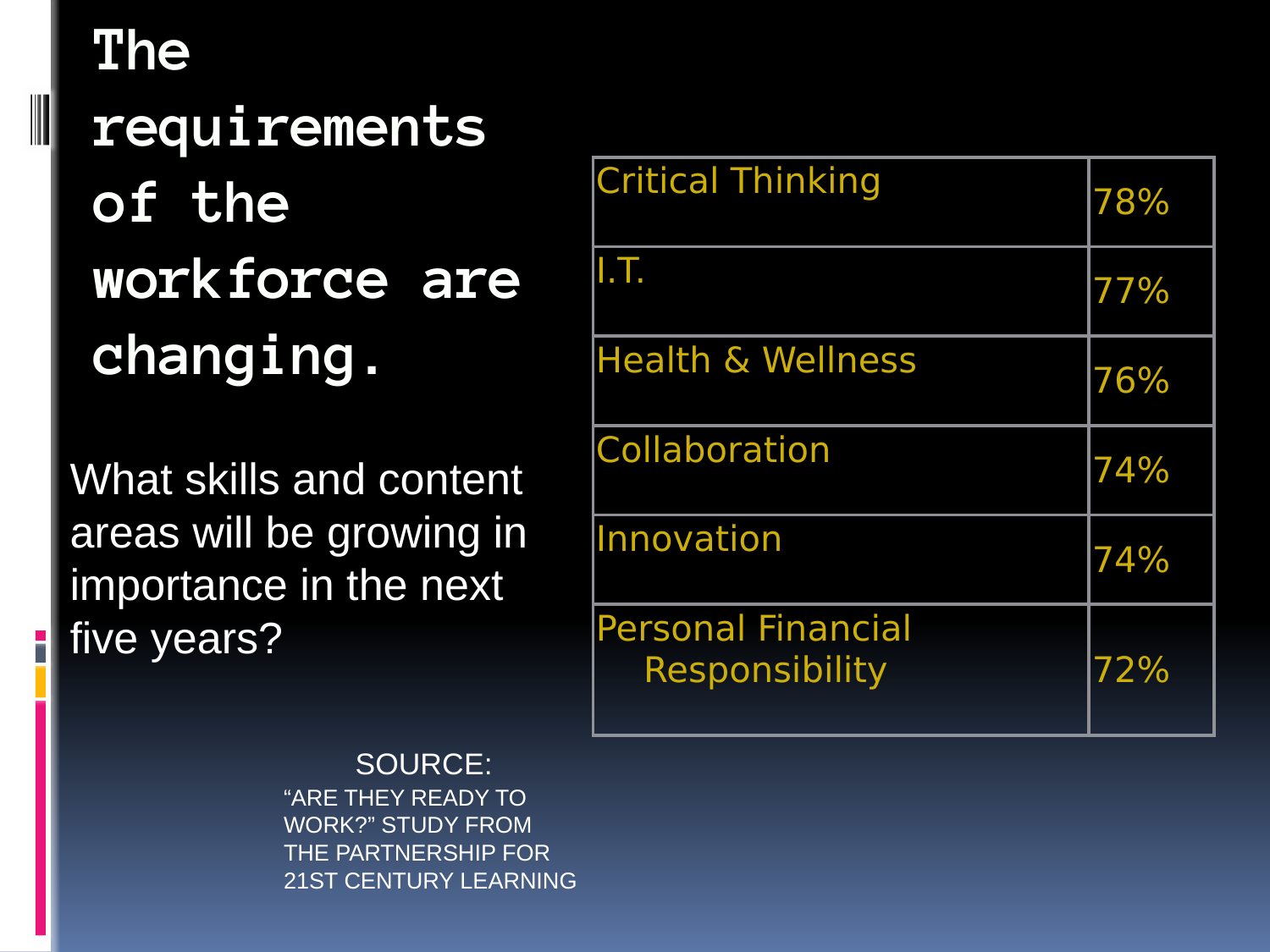

# The requirements of the workforce are changing.
| Critical Thinking | 78% |
| --- | --- |
| I.T. | 77% |
| Health & Wellness | 76% |
| Collaboration | 74% |
| Innovation | 74% |
| Personal Financial Responsibility | 72% |
What skills and content areas will be growing in importance in the next five years?
SOURCE:
“ARE THEY READY TO WORK?” STUDY FROM
THE PARTNERSHIP FOR 21ST CENTURY LEARNING